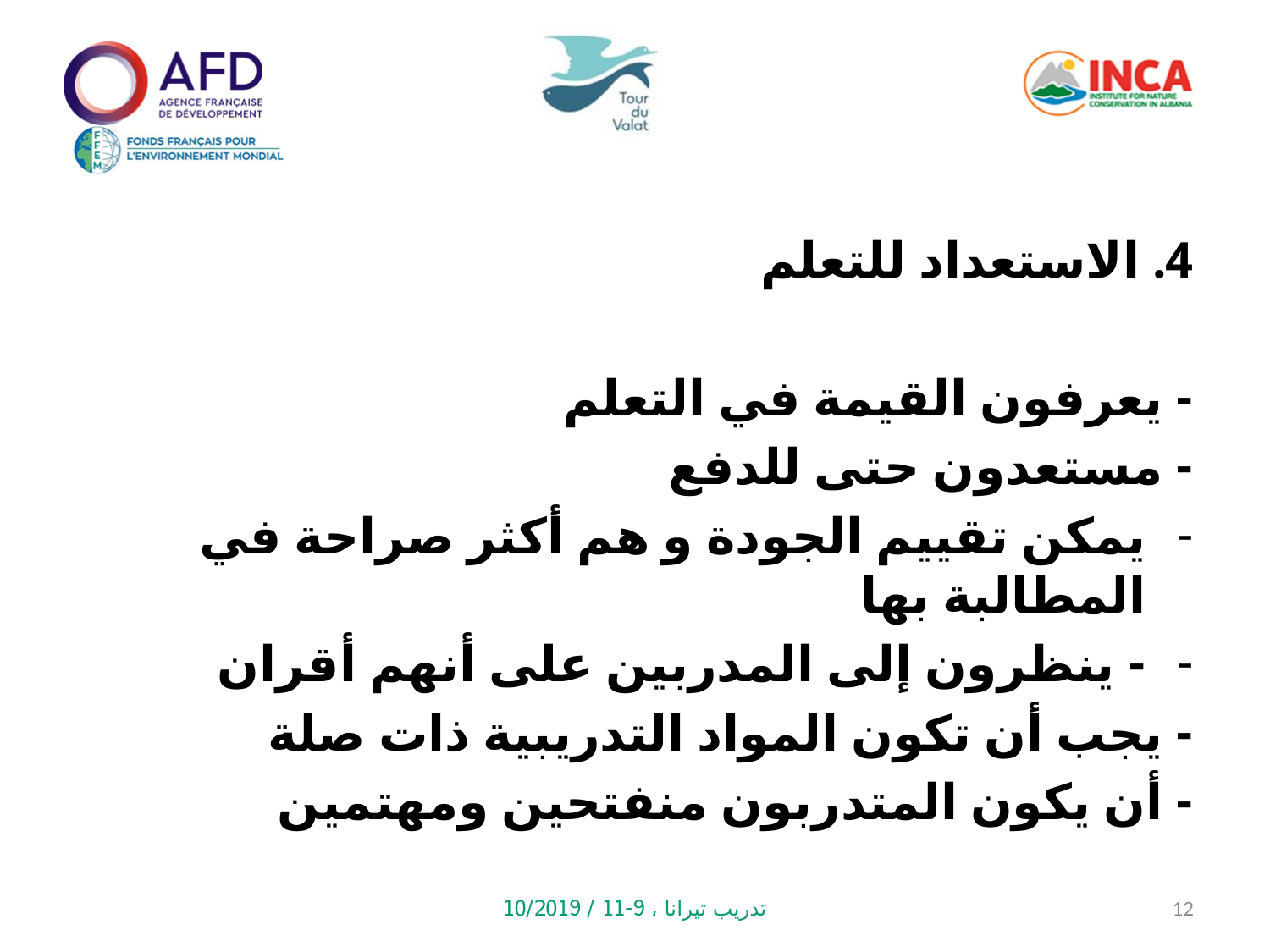

4. الاستعداد للتعلم

- يعرفون القيمة في التعلم
- مستعدون حتى للدفع
يمكن تقييم الجودة و هم أكثر صراحة في المطالبة بها
- ينظرون إلى المدربين على أنهم أقران
- يجب أن تكون المواد التدريبية ذات صلة
- أن يكون المتدربون منفتحين ومهتمين
تدريب تيرانا ، 9-11 / 10/2019
12